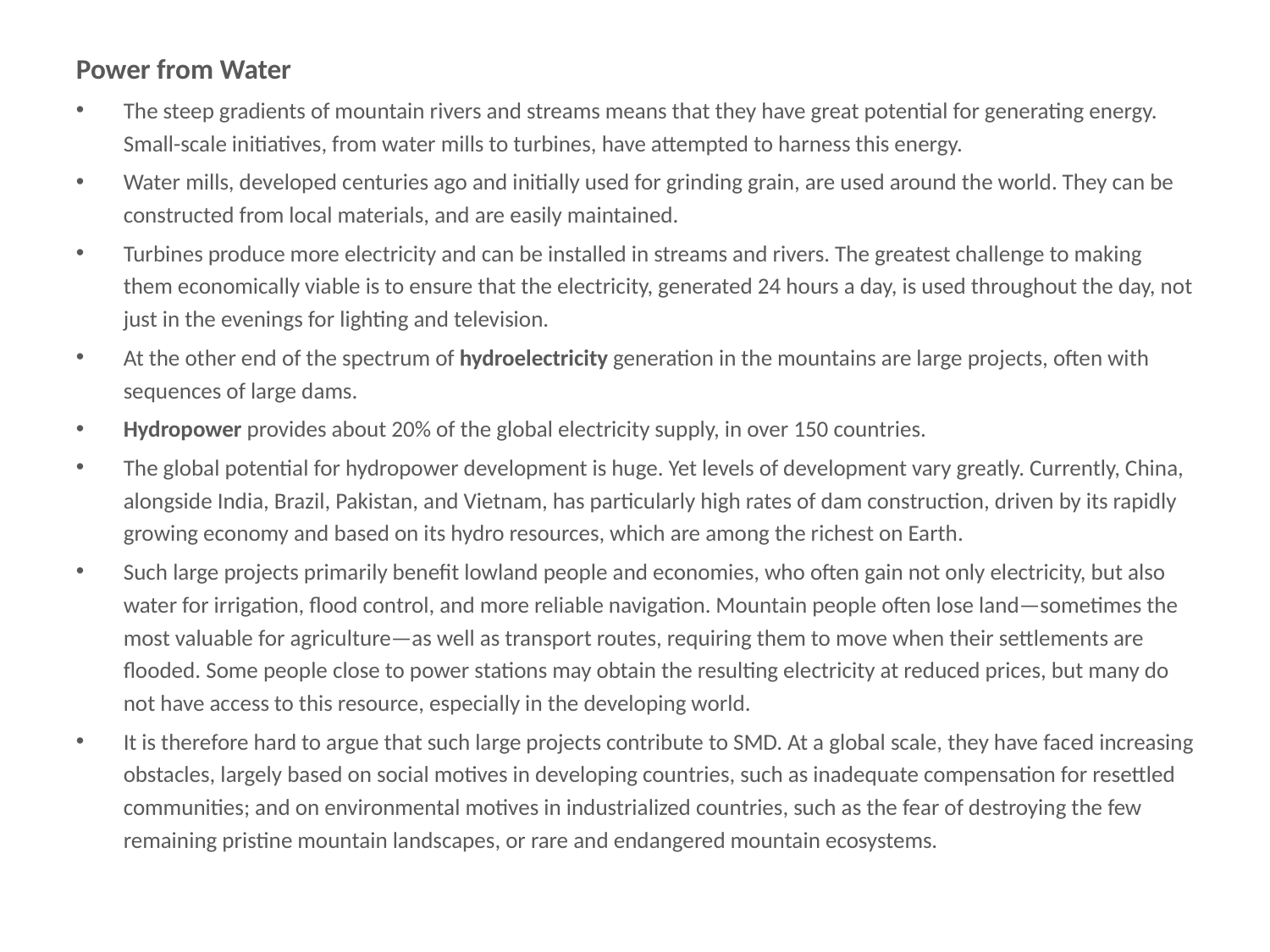

# Power from Water
Power from Water
The steep gradients of mountain rivers and streams means that they have great potential for generating energy. Small-scale initiatives, from water mills to turbines, have attempted to harness this energy.
Water mills, developed centuries ago and initially used for grinding grain, are used around the world. They can be constructed from local materials, and are easily maintained.
Turbines produce more electricity and can be installed in streams and rivers. The greatest challenge to making them economically viable is to ensure that the electricity, generated 24 hours a day, is used throughout the day, not just in the evenings for lighting and television.
At the other end of the spectrum of hydroelectricity generation in the mountains are large projects, often with sequences of large dams.
Hydropower provides about 20% of the global electricity supply, in over 150 countries.
The global potential for hydropower development is huge. Yet levels of development vary greatly. Currently, China, alongside India, Brazil, Pakistan, and Vietnam, has particularly high rates of dam construction, driven by its rapidly growing economy and based on its hydro resources, which are among the richest on Earth.
Such large projects primarily benefit lowland people and economies, who often gain not only electricity, but also water for irrigation, flood control, and more reliable navigation. Mountain people often lose land—sometimes the most valuable for agriculture—as well as transport routes, requiring them to move when their settlements are flooded. Some people close to power stations may obtain the resulting electricity at reduced prices, but many do not have access to this resource, especially in the developing world.
It is therefore hard to argue that such large projects contribute to SMD. At a global scale, they have faced increasing obstacles, largely based on social motives in developing countries, such as inadequate compensation for resettled communities; and on environmental motives in industrialized countries, such as the fear of destroying the few remaining pristine mountain landscapes, or rare and endangered mountain ecosystems.